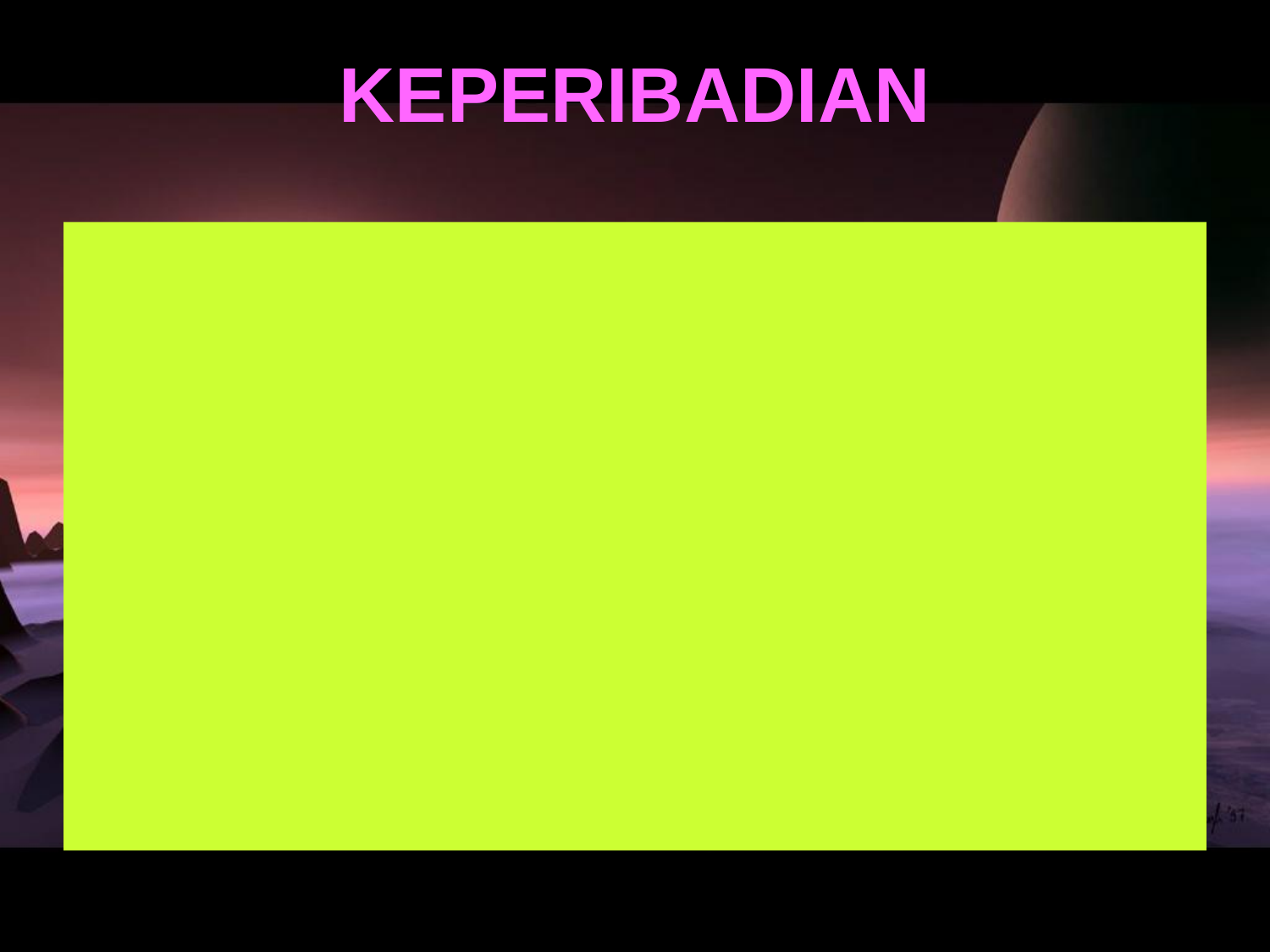

# KEPERIBADIAN
Berani
Beliau seorang yang berani menyatakan idea-idea islahnya walaupaun terpaksa berhadapan dengan pancaroba yang besar.
Tegas dan penyayang
Sheikh Muhammad Abduh seorang yang tegas tetapi penyayang kepada anak-anak muridnya
Beliau menubuhkan Al Jamaiah Al Khairiah Al Islamiah untun membantu murid-muridnya yang menghadapi masalah kewangan
Berketrampilan
Beliau diberi kepercayaan untuk menyandang beberapa jawatan penting dalam negara.